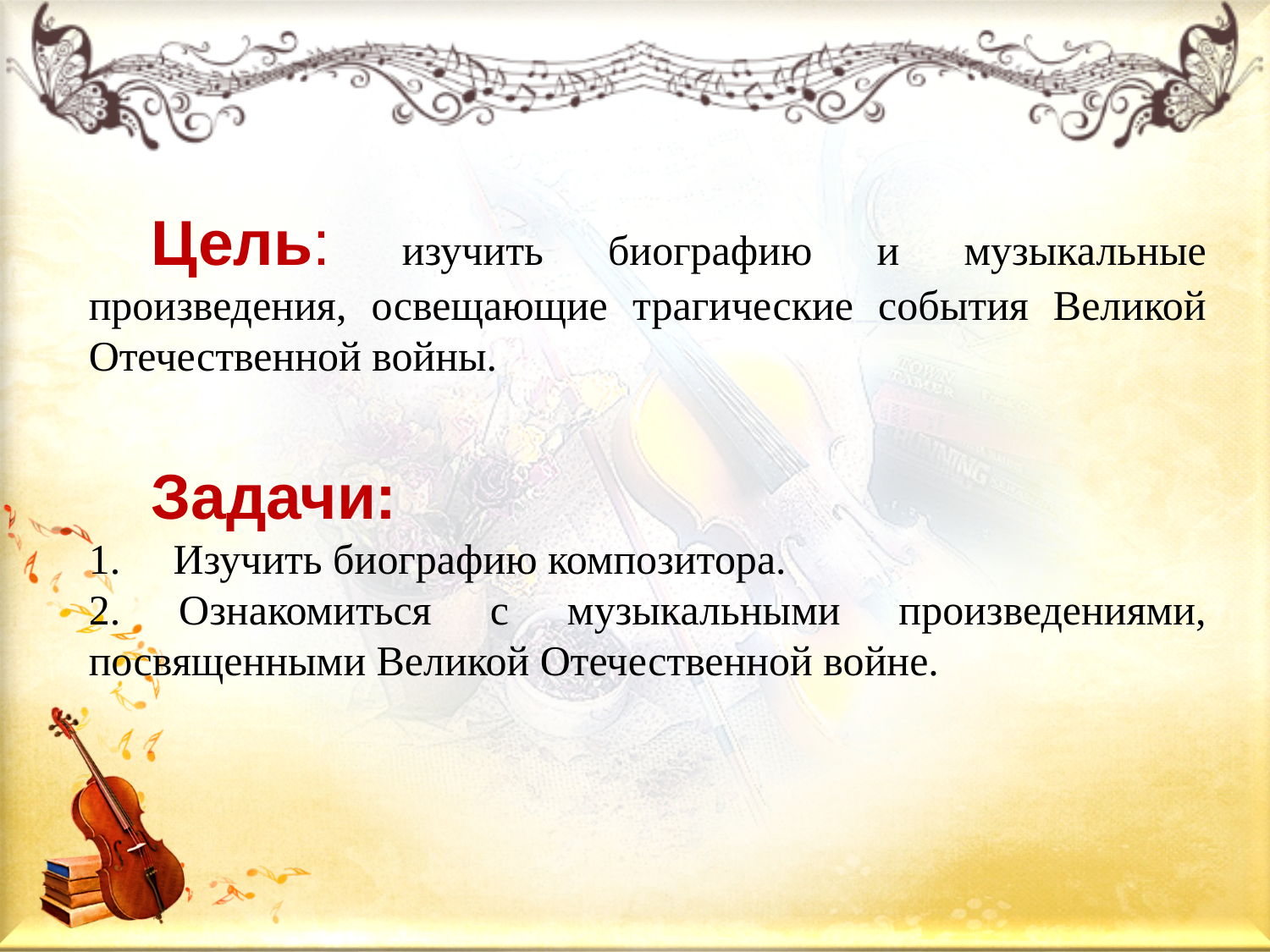

Цель: изучить биографию и музыкальные произведения, освещающие трагические события Великой Отечественной войны.

Задачи:
  Изучить биографию композитора.
2. Ознакомиться с музыкальными произведениями, посвященными Великой Отечественной войне.